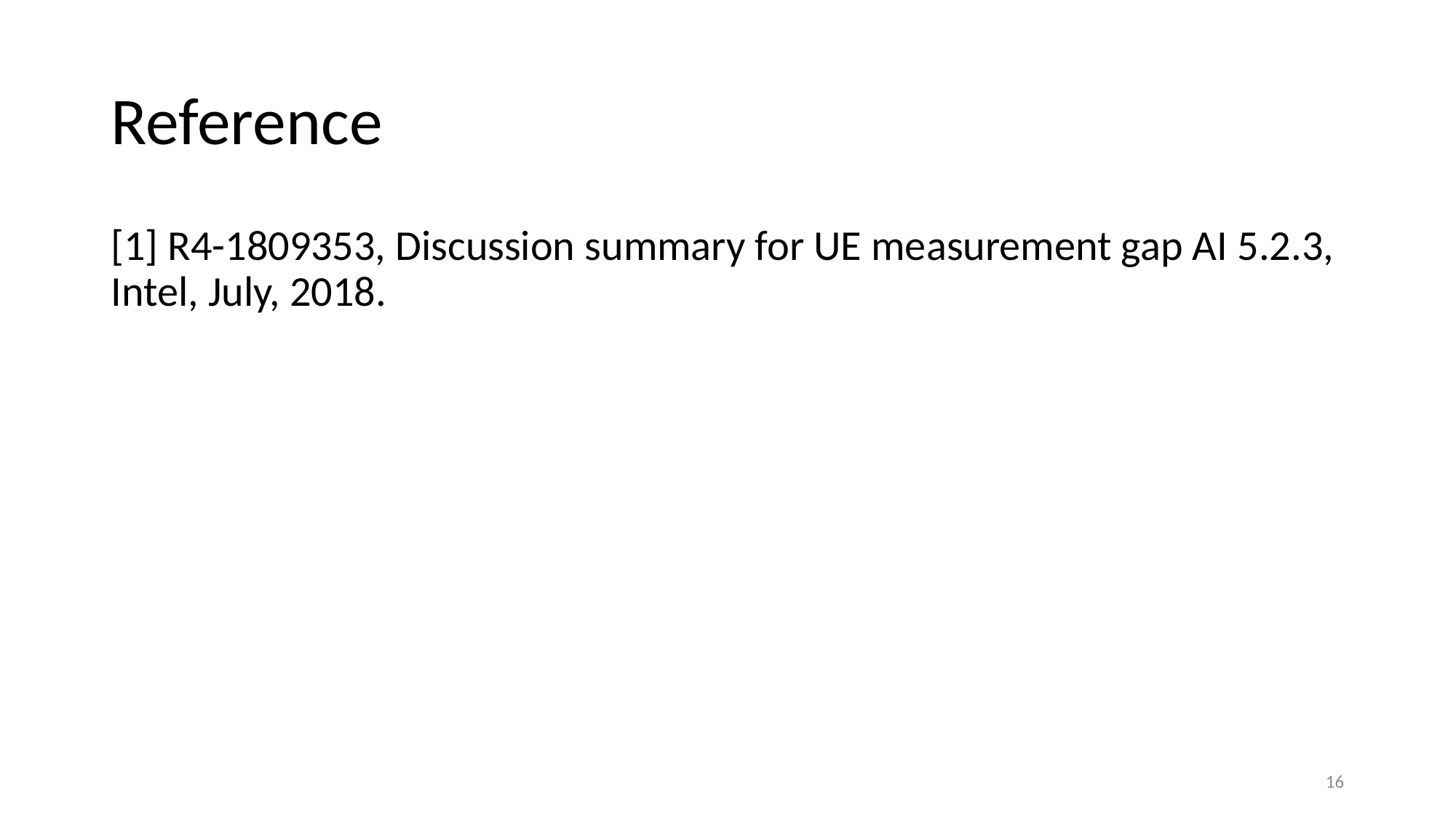

# Reference
[1] R4-1809353, Discussion summary for UE measurement gap AI 5.2.3, Intel, July, 2018.
16